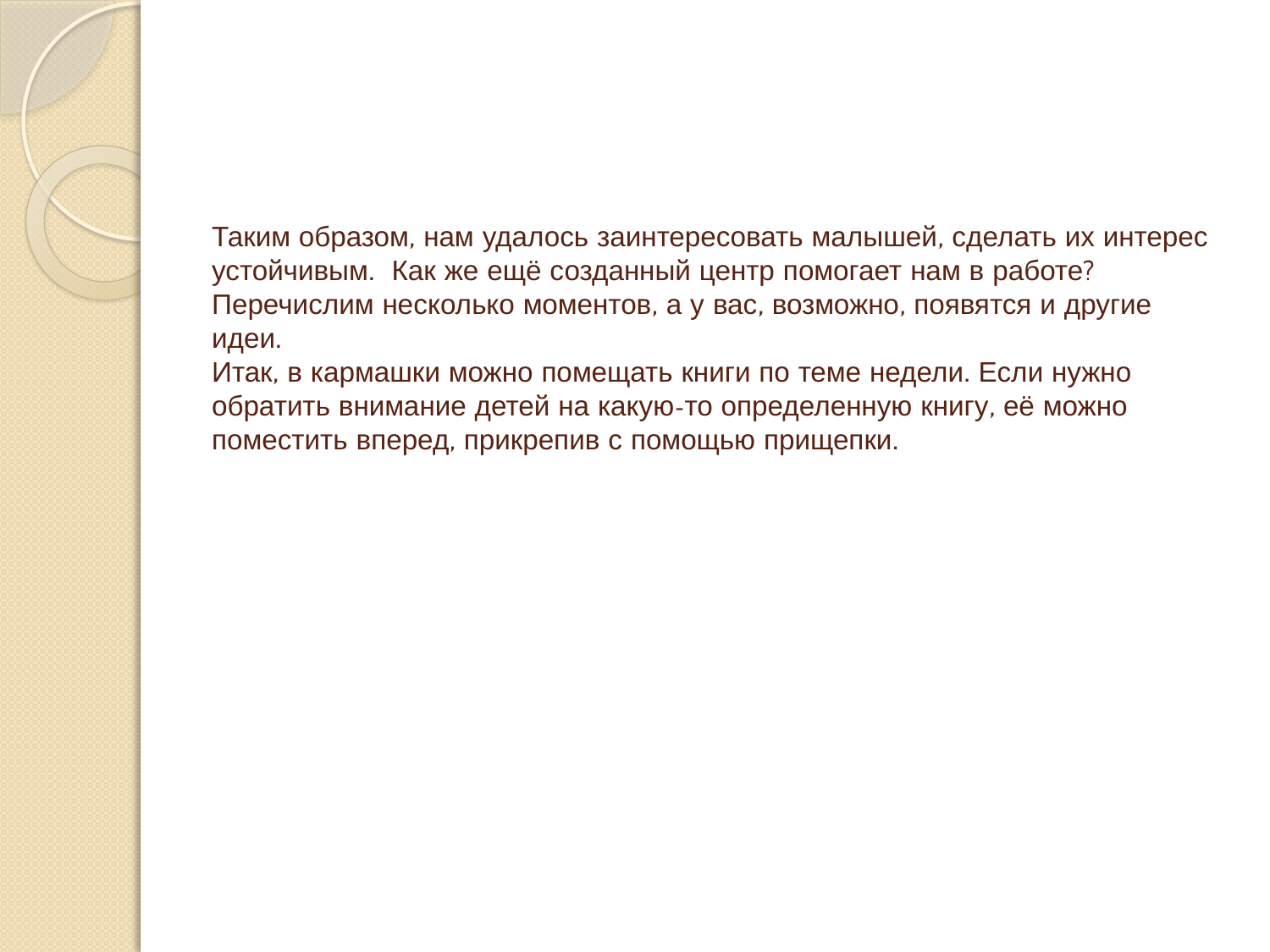

# Таким образом, нам удалось заинтересовать малышей, сделать их интерес устойчивым.  Как же ещё созданный центр помогает нам в работе? Перечислим несколько моментов, а у вас, возможно, появятся и другие идеи. Итак, в кармашки можно помещать книги по теме недели. Если нужно обратить внимание детей на какую-то определенную книгу, её можно поместить вперед, прикрепив с помощью прищепки.